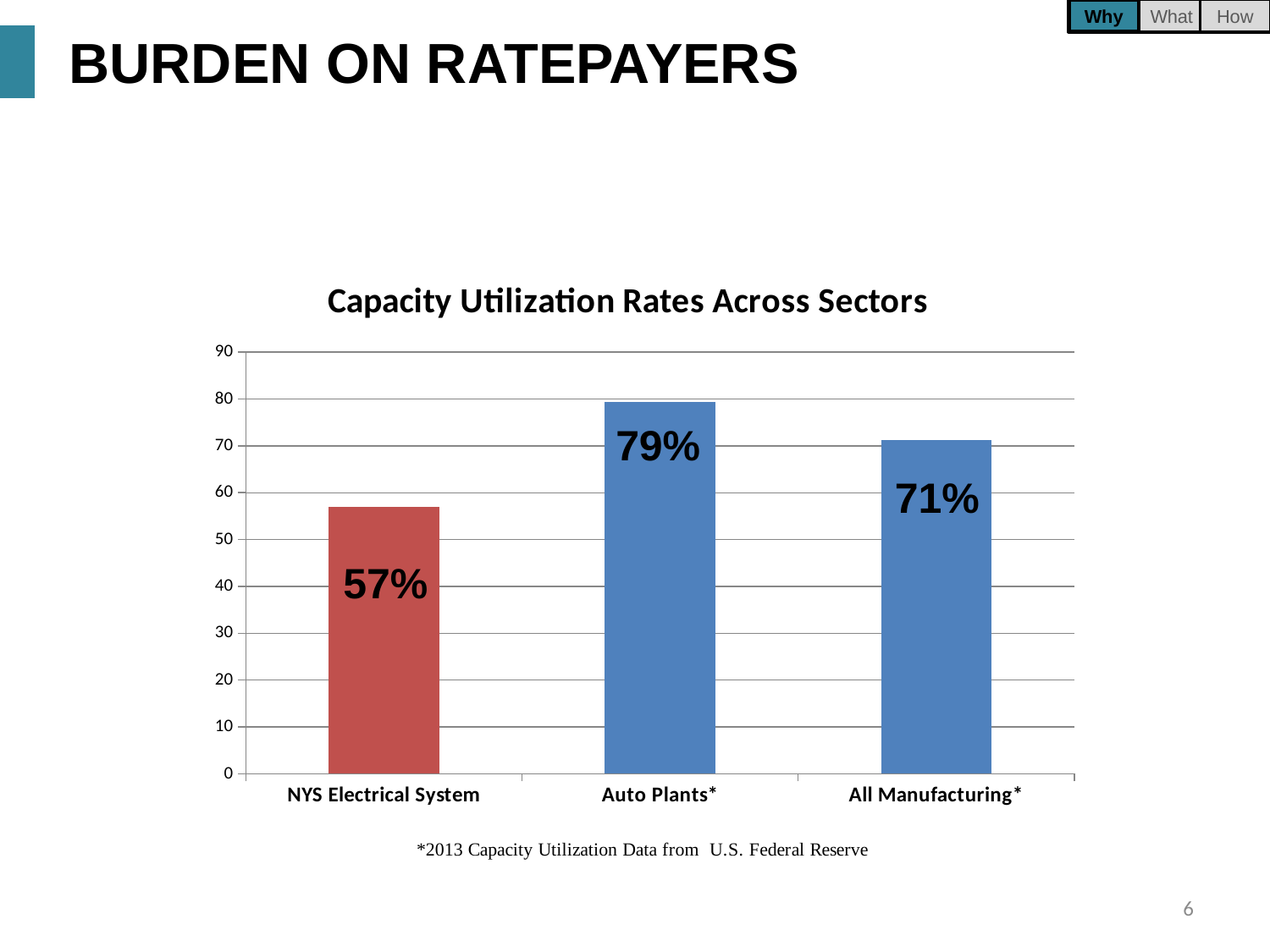

Why
What
How
BURDEN ON RATEPAYERS

### Chart: Capacity Utilization Rates Across Sectors

| Category |  |
|---|---|
| NYS Electrical System | 57.0 |
| Auto Plants* | 79.41192624025004 |
| All Manufacturing* | 71.27134799574996 |
79%
71%
57%
6